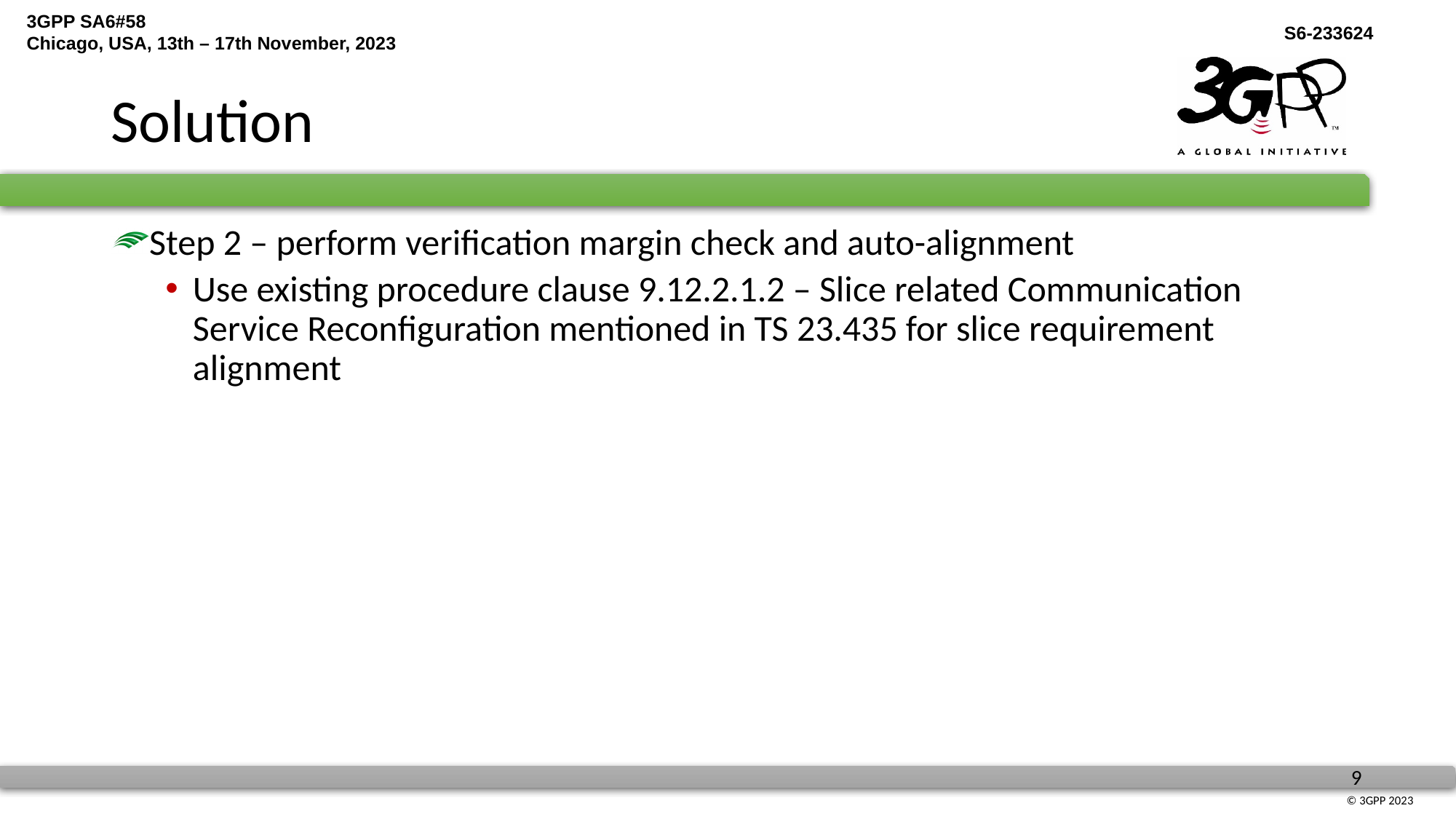

# Solution
Step 2 – perform verification margin check and auto-alignment
Use existing procedure clause 9.12.2.1.2 – Slice related Communication Service Reconfiguration mentioned in TS 23.435 for slice requirement alignment